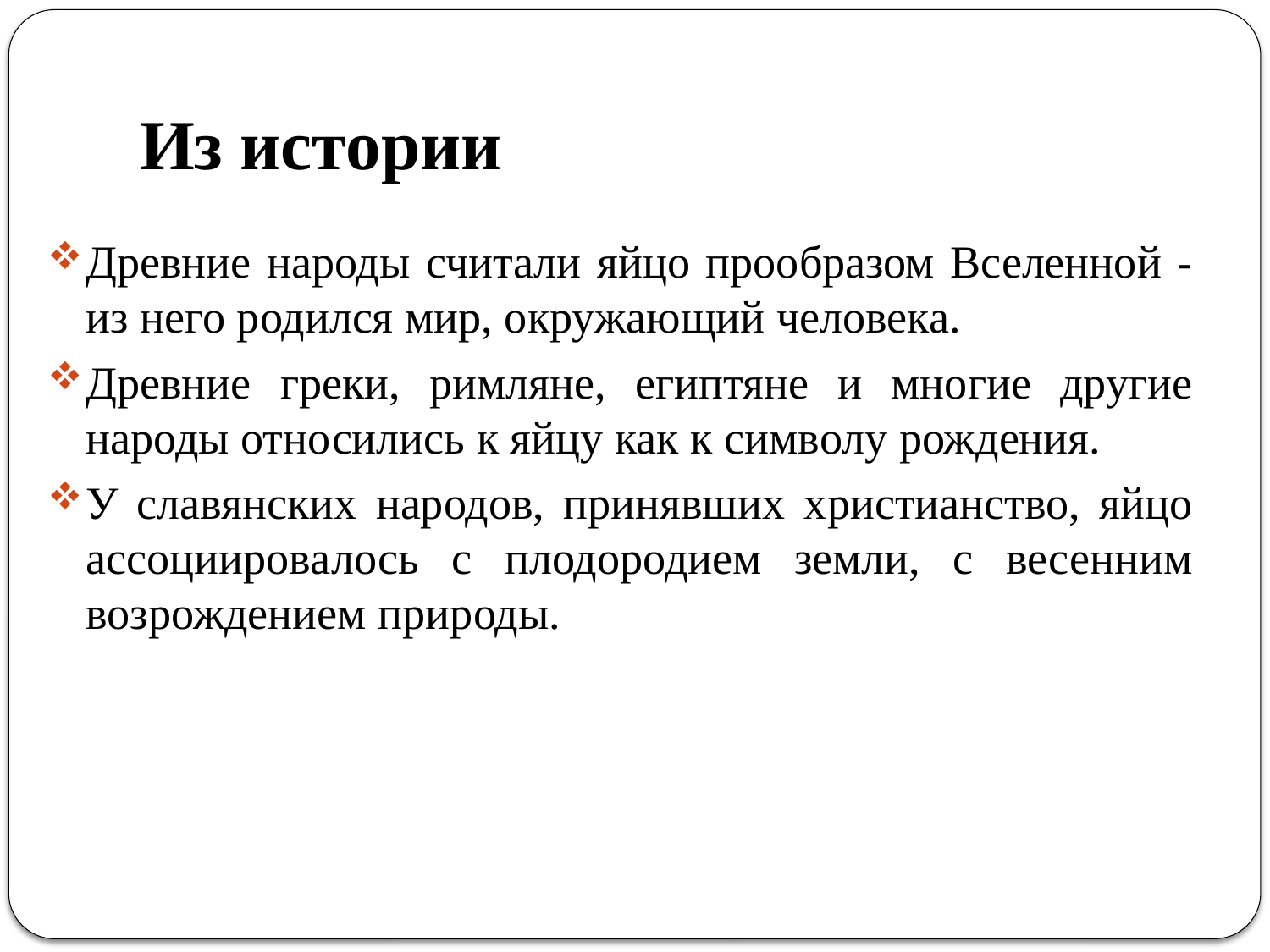

# Из истории
Древние народы считали яйцо прообразом Вселенной - из него родился мир, окружающий человека.
Древние греки, римляне, египтяне и многие другие народы относились к яйцу как к символу рождения.
У славянских народов, принявших христианство, яйцо ассоциировалось с плодородием земли, с весенним возрождением природы.